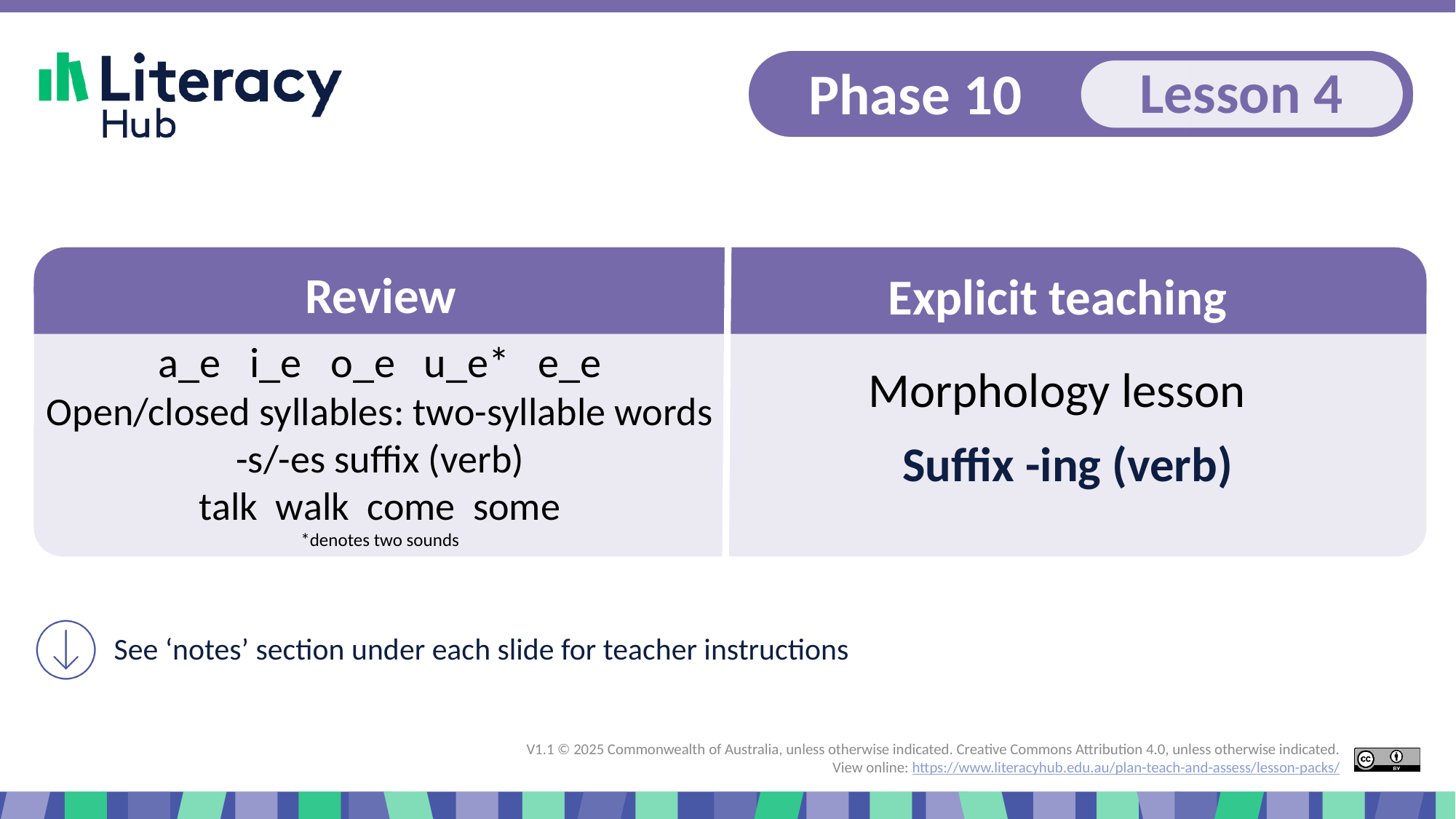

Slide 1 Start of presentation, Suffix ing (verb)
a_e   i_e   o_e   u_e*   e_e
Open/closed syllables: two-syllable words
-s/-es suffix (verb)
talk  walk  come  some
*denotes two sounds
Suffix -ing (verb)